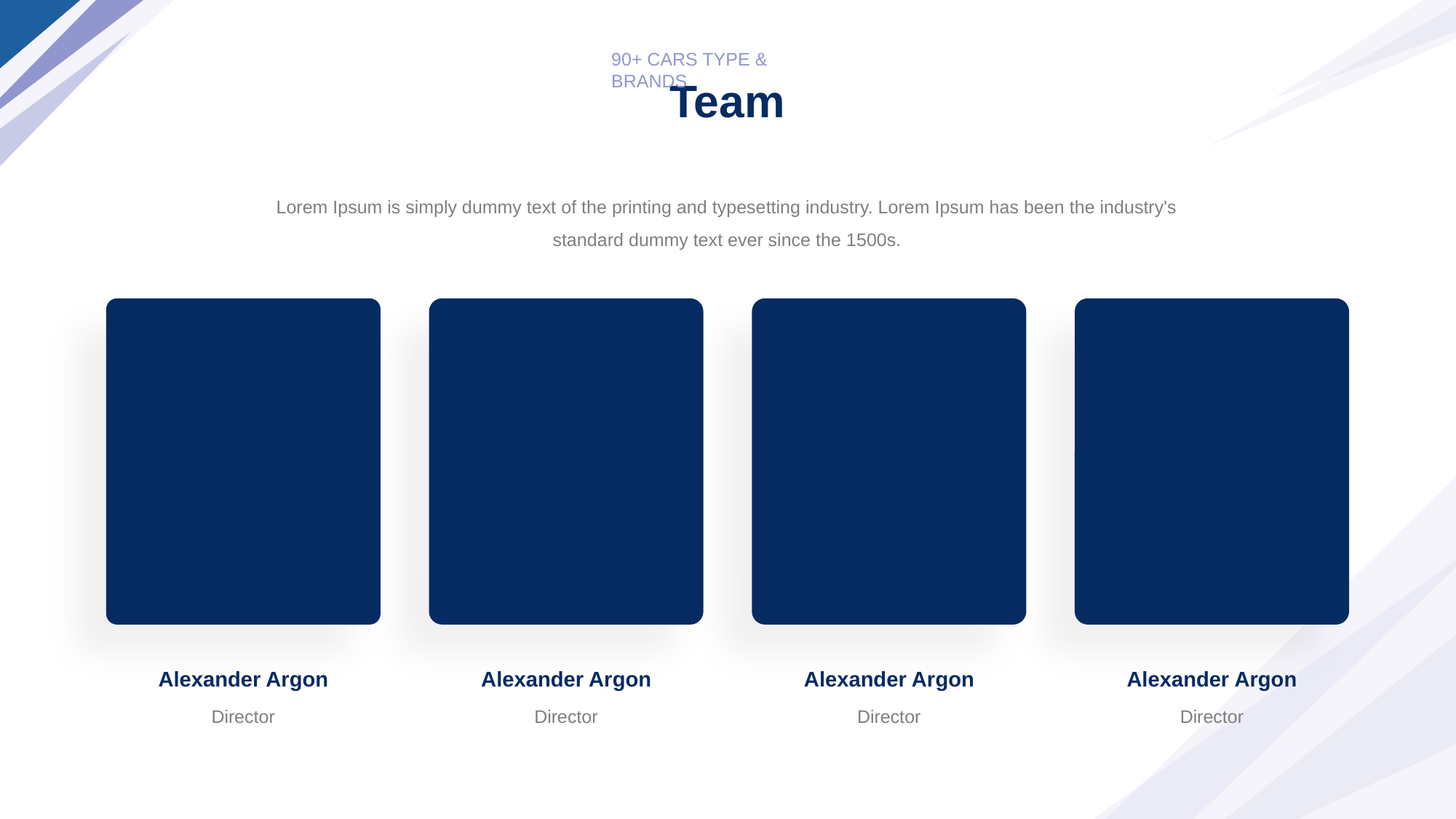

90+ CARS TYPE & BRANDS
# Team
Lorem Ipsum is simply dummy text of the printing and typesetting industry. Lorem Ipsum has been the industry's standard dummy text ever since the 1500s.

Alexander Argon
Alexander Argon
Alexander Argon
Alexander Argon
Director
Director
Director
Director